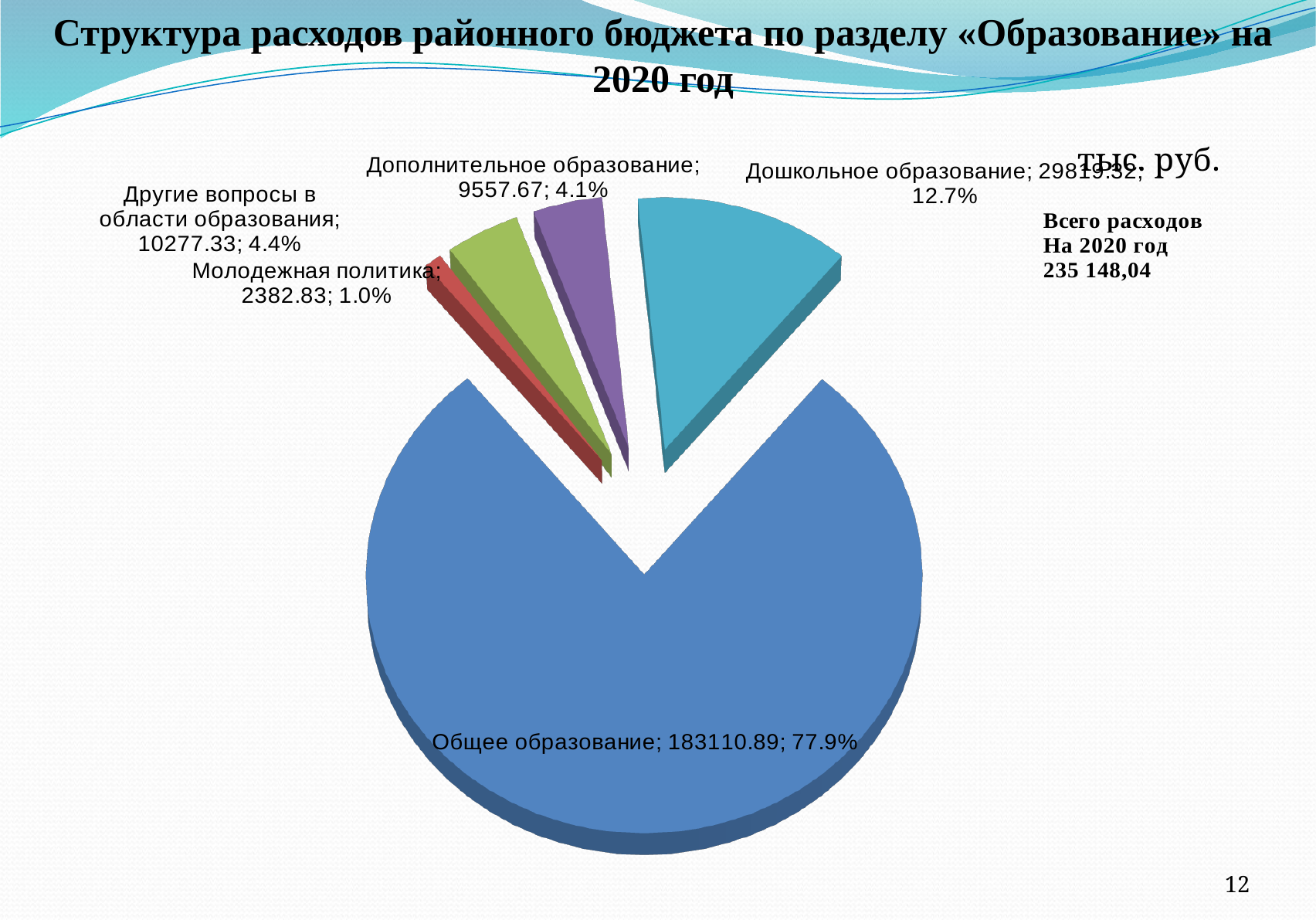

Структура расходов районного бюджета по разделу «Образование» на 2020 год

[unsupported chart]

12